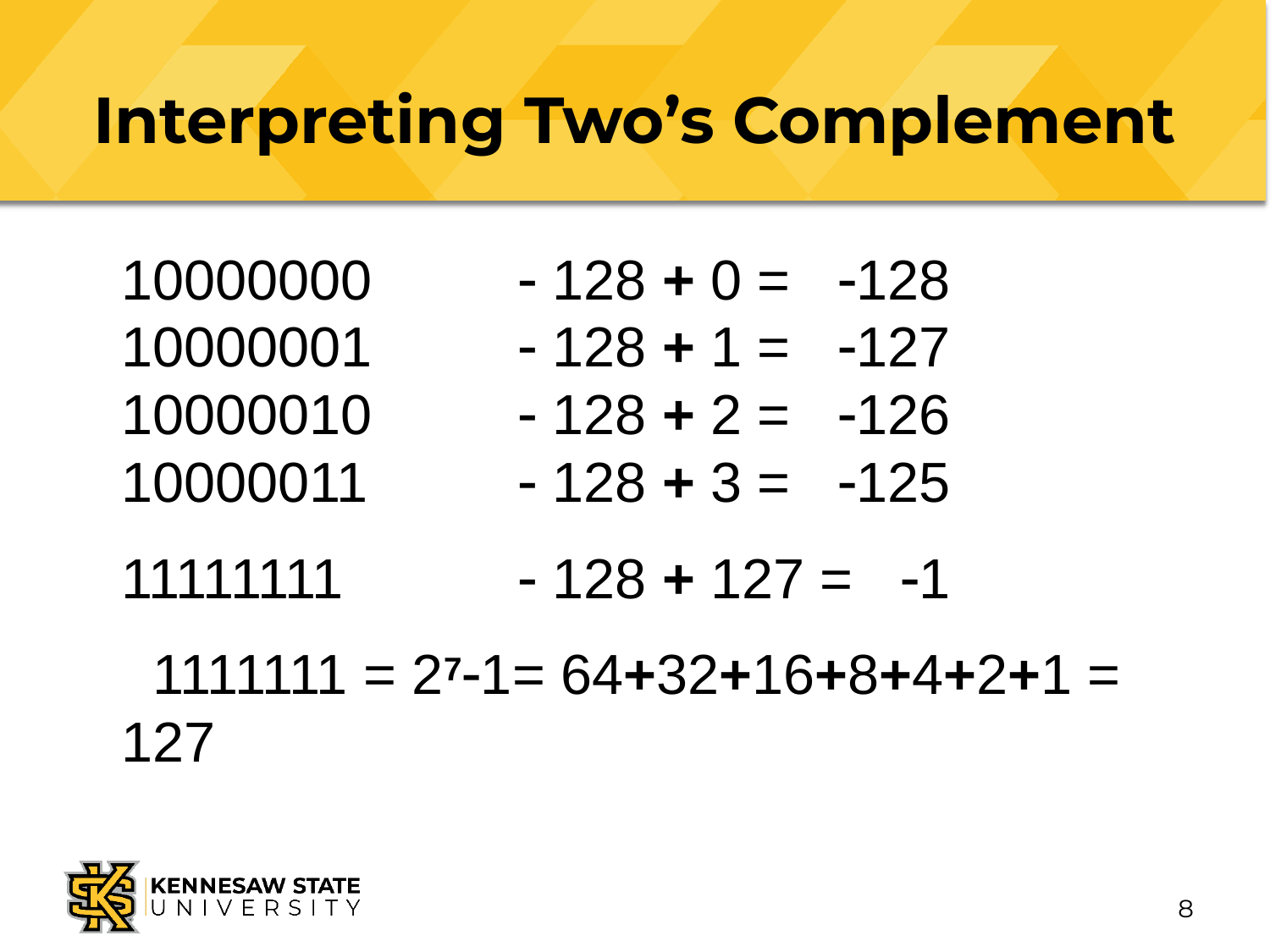

# Interpreting Two’s Complement
10000000		 − 128 + 0 =   −128
10000001		 − 128 + 1 =   −127
10000010		 − 128 + 2 =   −126
10000011		 − 128 + 3 =   −125
11111111		 − 128 + 127 =   −1
  1111111 = 27−1= 64+32+16+8+4+2+1 = 127
8